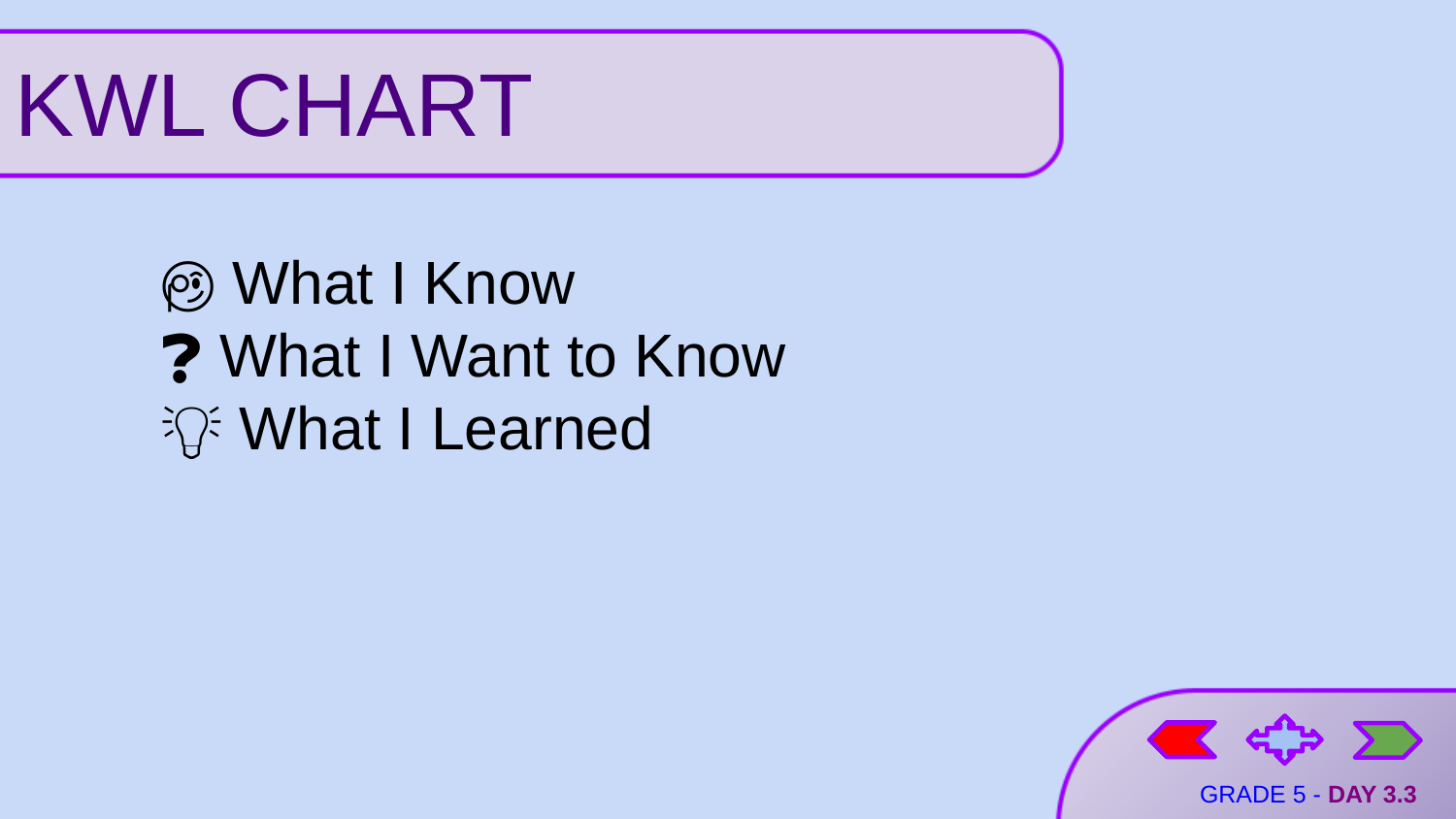

# KWL CHART

🧐 What I Know
❓ What I Want to Know
💡 What I Learned

GRADE 5 - DAY 3.3